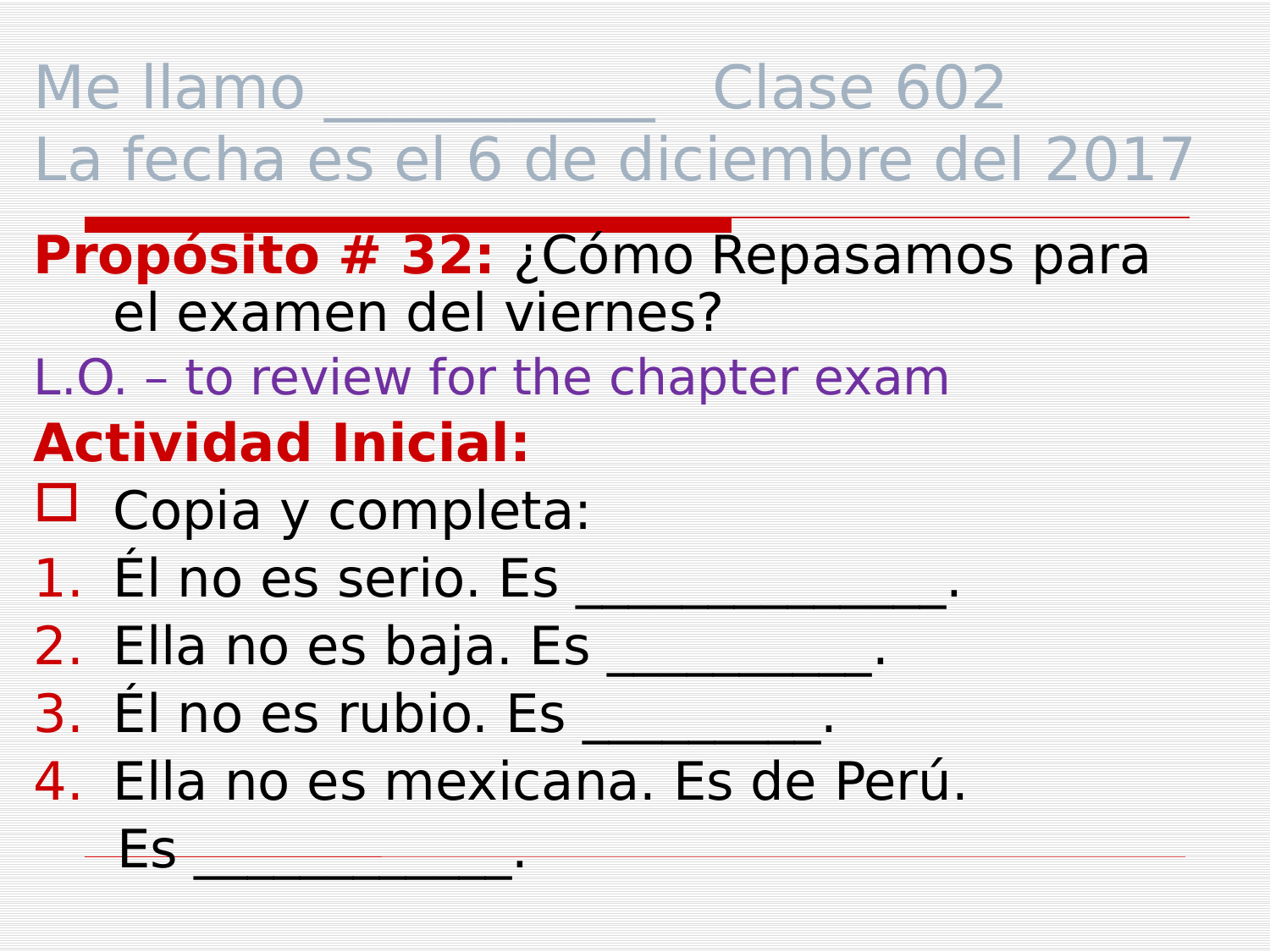

Me llamo ___________   Clase 602
La fecha es el 6 de diciembre del 2017
Propósito # 32: ¿Cómo Repasamos para el examen del viernes?
L.O. – to review for the chapter exam
Actividad Inicial:
Copia y completa:
Él no es serio. Es ______________.
Ella no es baja. Es __________.
Él no es rubio. Es _________.
Ella no es mexicana. Es de Perú.
     Es ____________.